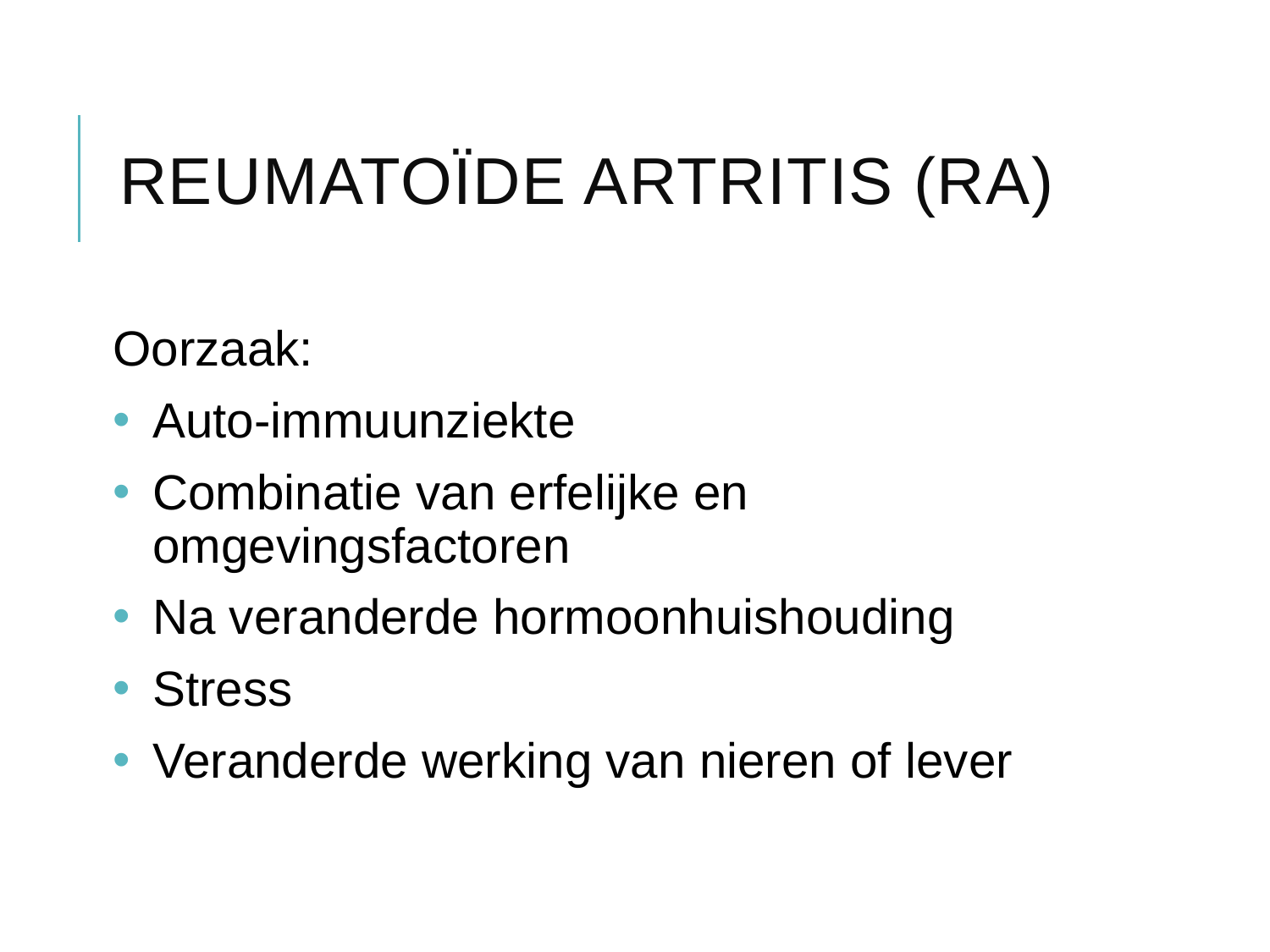

# Reumatoïde artritis (RA)
Oorzaak:
Auto-immuunziekte
Combinatie van erfelijke en omgevingsfactoren
Na veranderde hormoonhuishouding
Stress
Veranderde werking van nieren of lever